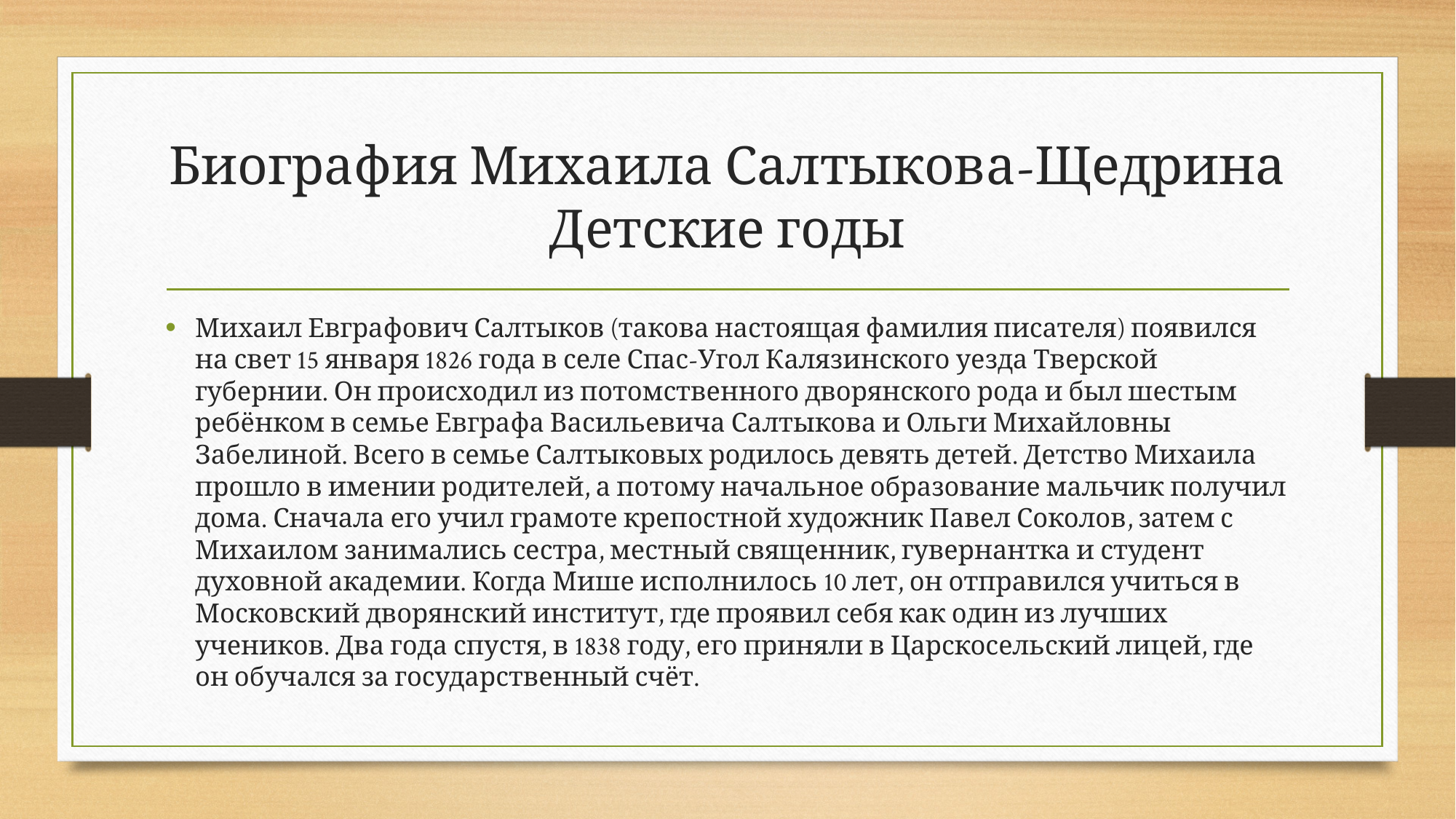

# Биография Михаила Салтыкова-Щедрина Детские годы
Михаил Евграфович Салтыков (такова настоящая фамилия писателя) появился на свет 15 января 1826 года в селе Спас-Угол Калязинского уезда Тверской губернии. Он происходил из потомственного дворянского рода и был шестым ребёнком в семье Евграфа Васильевича Салтыкова и Ольги Михайловны Забелиной. Всего в семье Салтыковых родилось девять детей. Детство Михаила прошло в имении родителей, а потому начальное образование мальчик получил дома. Сначала его учил грамоте крепостной художник Павел Соколов, затем с Михаилом занимались сестра, местный священник, гувернантка и студент духовной академии. Когда Мише исполнилось 10 лет, он отправился учиться в Московский дворянский институт, где проявил себя как один из лучших учеников. Два года спустя, в 1838 году, его приняли в Царскосельский лицей, где он обучался за государственный счёт.